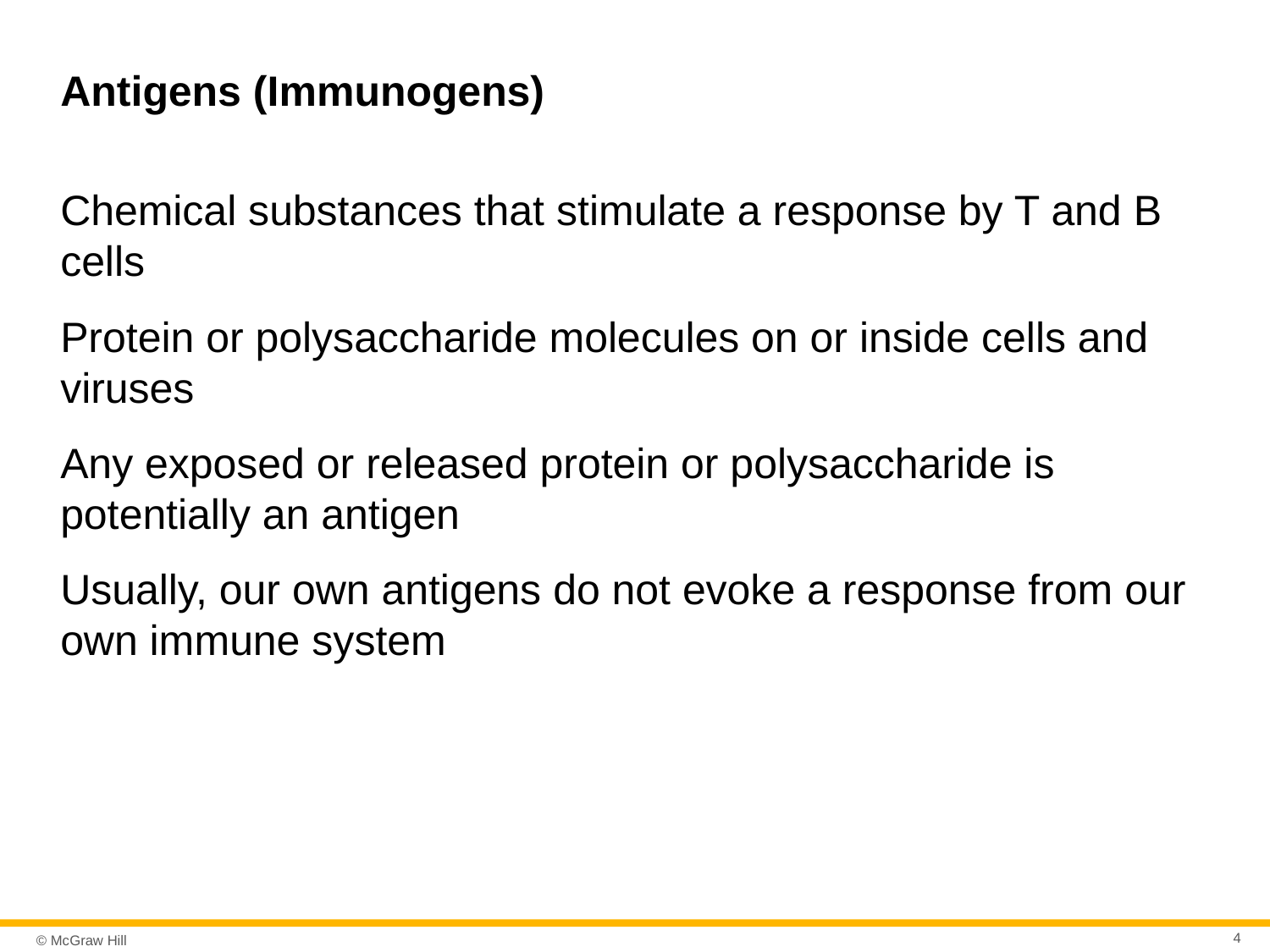

# Antigens (Immunogens)
Chemical substances that stimulate a response by T and B cells
Protein or polysaccharide molecules on or inside cells and viruses
Any exposed or released protein or polysaccharide is potentially an antigen
Usually, our own antigens do not evoke a response from our own immune system